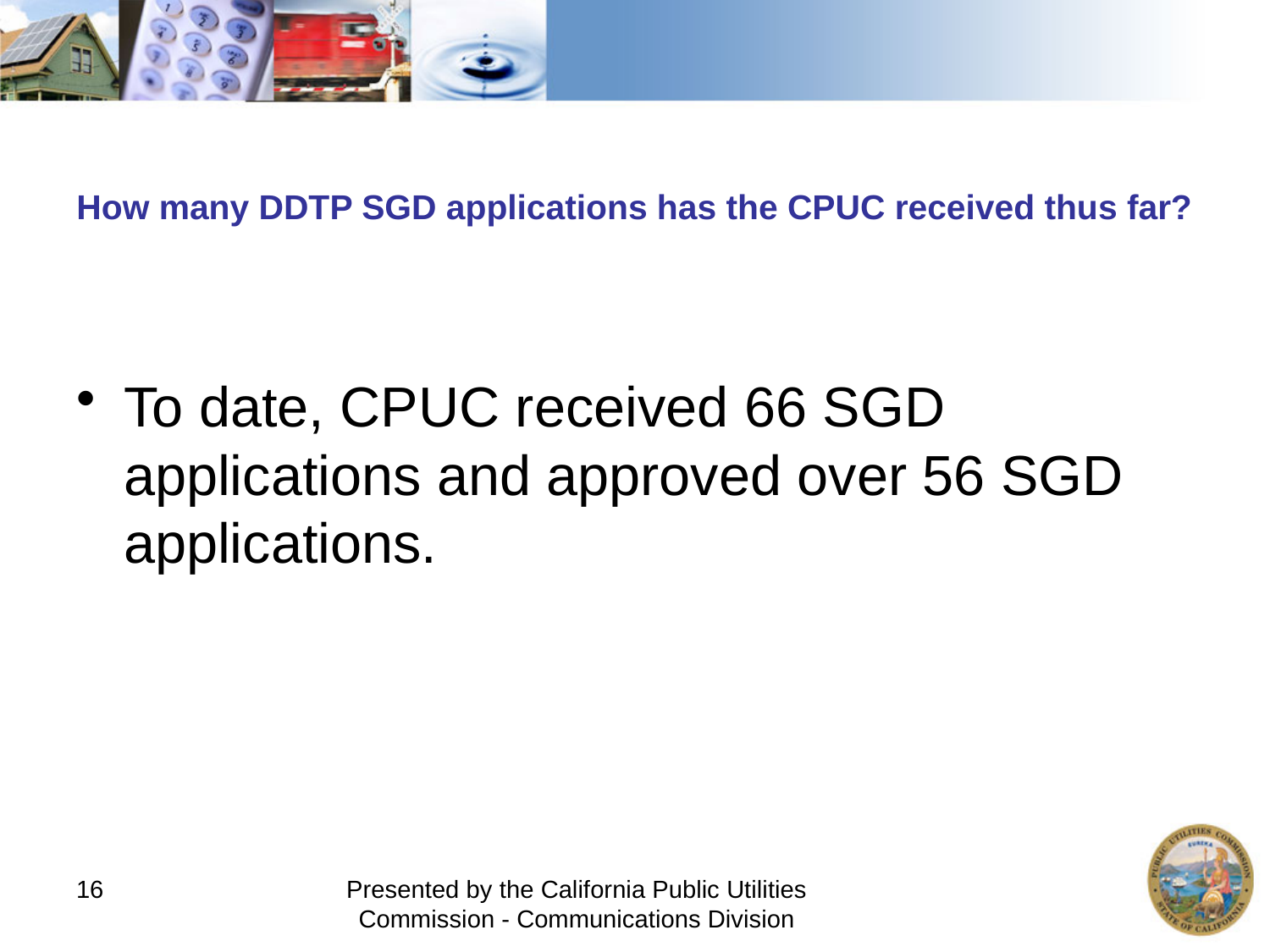

# How many DDTP SGD applications has the CPUC received thus far?

To date, CPUC received 66 SGD applications and approved over 56 SGD applications.

16
Presented by the California Public Utilities Commission - Communications Division